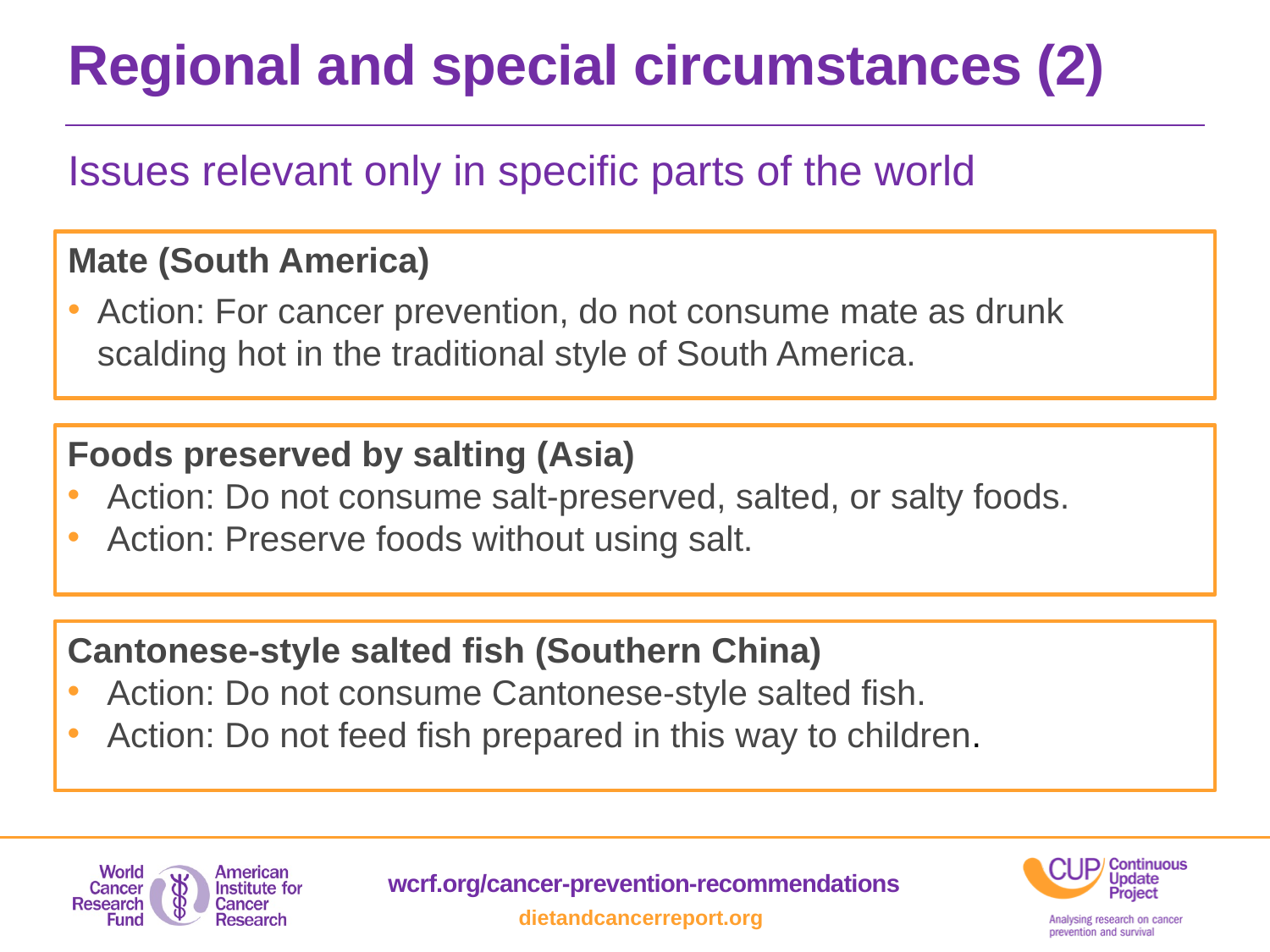

Regional and special circumstances (2)
Issues relevant only in specific parts of the world
Mate (South America)
Action: For cancer prevention, do not consume mate as drunk scalding hot in the traditional style of South America.

Foods preserved by salting (Asia)
Action: Do not consume salt-preserved, salted, or salty foods.
Action: Preserve foods without using salt.

Cantonese-style salted fish (Southern China)
Action: Do not consume Cantonese-style salted fish.
Action: Do not feed fish prepared in this way to children.

wcrf.org/cancer-prevention-recommendations